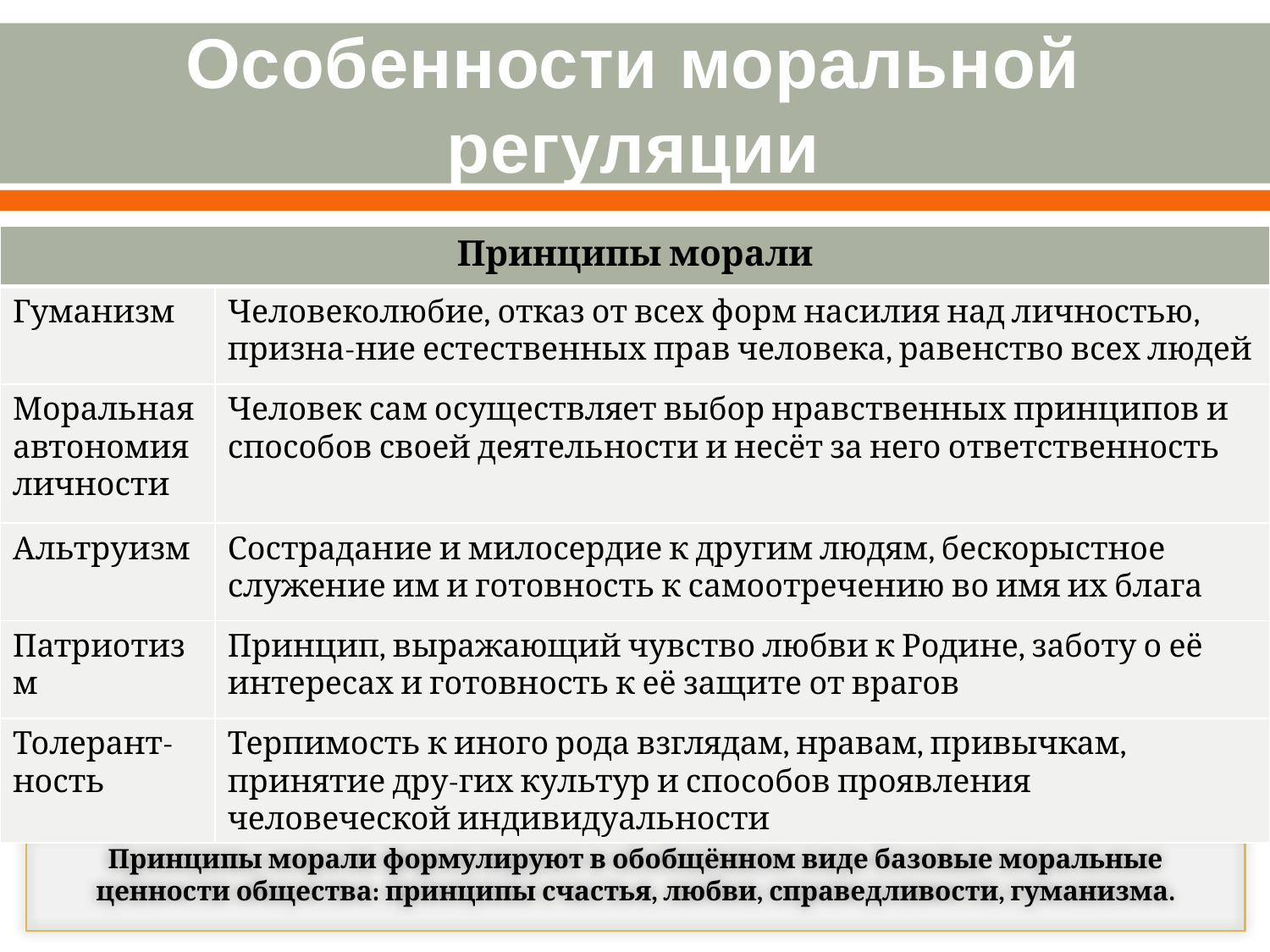

# Особенности моральной регуляции
| Принципы морали |  |
| --- | --- |
| Гуманизм | Человеколюбие, отказ от всех форм насилия над личностью, призна-ние естественных прав человека, равенство всех людей |
| Моральная автономия личности | Человек сам осуществляет выбор нравственных принципов и способов своей деятельности и несёт за него ответственность |
| Альтруизм | Сострадание и милосердие к другим людям, бескорыстное служение им и готовность к самоотречению во имя их блага |
| Патриотизм | Принцип, выражающий чувство любви к Родине, заботу о её интересах и готовность к её защите от врагов |
| Толерант-ность | Терпимость к иного рода взглядам, нравам, привычкам, принятие дру-гих культур и способов проявления человеческой индивидуальности |
Принципы морали формулируют в обобщённом виде базовые моральные ценности общества: принципы счастья, любви, справедливости, гуманизма.